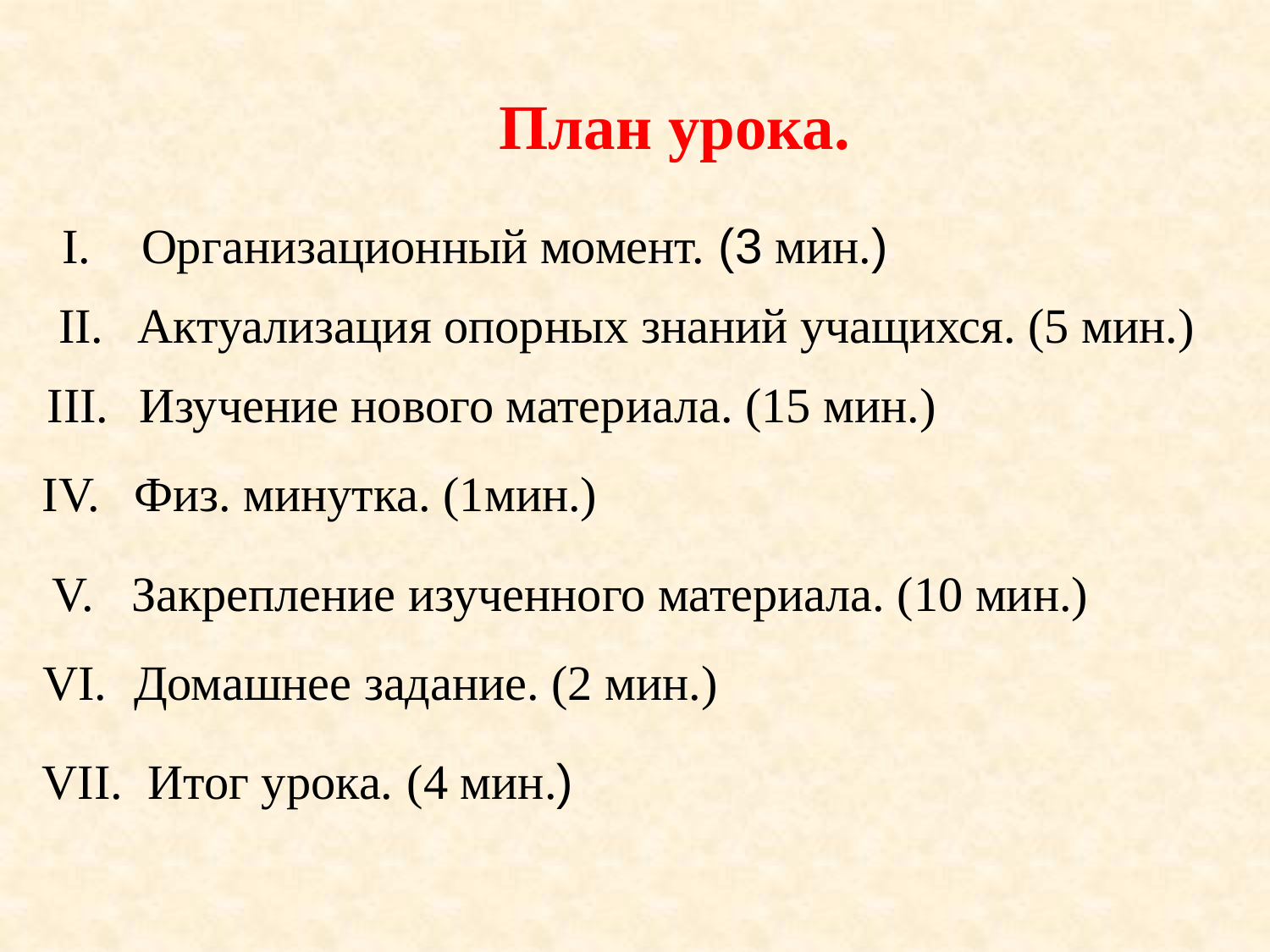

План урока.
Организационный момент. (3 мин.)

Актуализация опорных знаний учащихся. (5 мин.)
 Изучение нового материала. (15 мин.)
 Физ. минутка. (1мин.)
Закрепление изученного материала. (10 мин.)
 Домашнее задание. (2 мин.)
  Итог урока. (4 мин.)
4